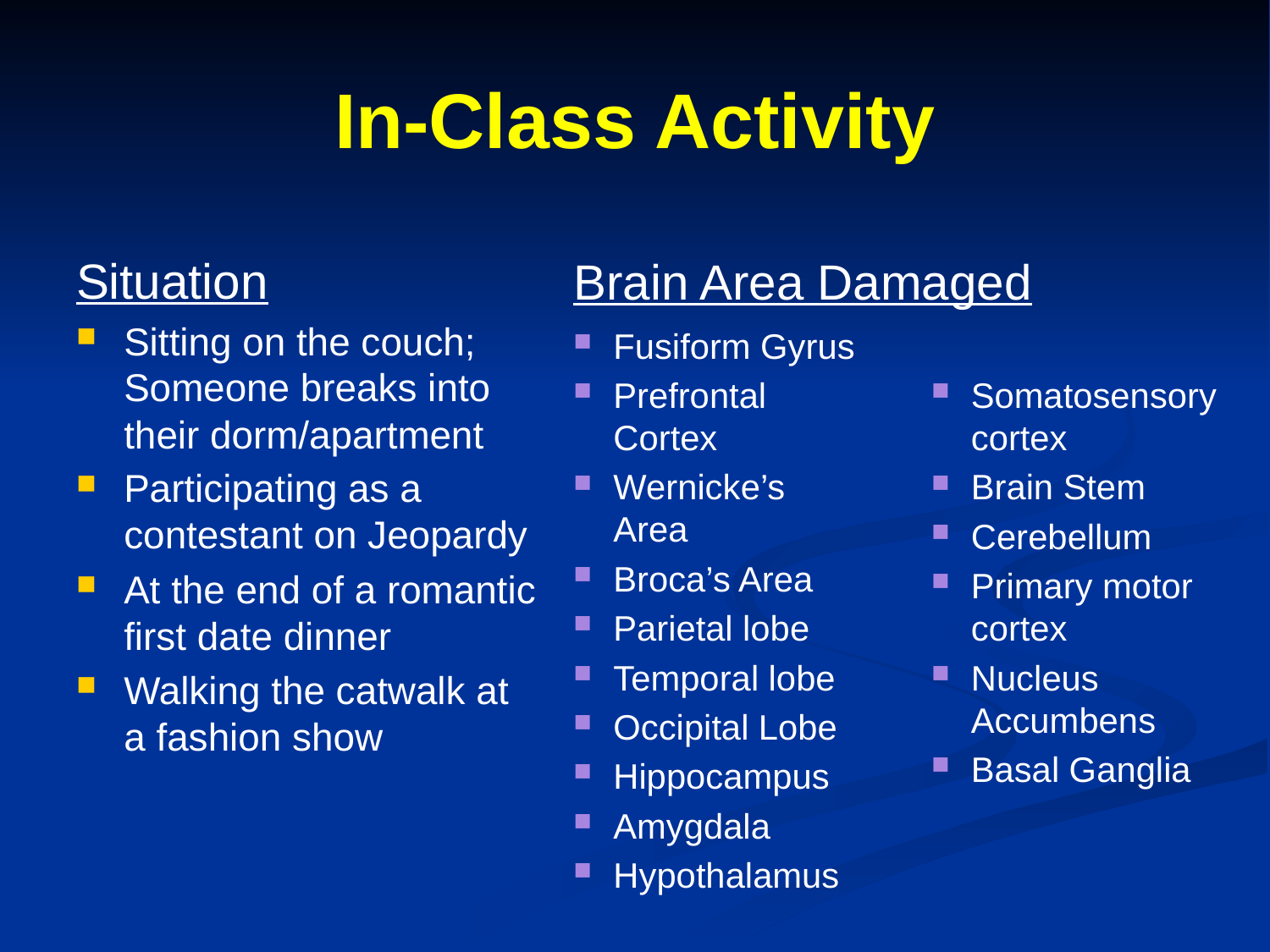

# In-Class Activity
Situation
Sitting on the couch; Someone breaks into their dorm/apartment
Participating as a contestant on Jeopardy
At the end of a romantic first date dinner
Walking the catwalk at a fashion show

Brain Area Damaged
Fusiform Gyrus
Prefrontal Cortex
Wernicke’s Area
Broca’s Area
Parietal lobe
Temporal lobe
Occipital Lobe
Hippocampus
Amygdala
Hypothalamus

Somatosensory cortex
Brain Stem
Cerebellum
Primary motor cortex
Nucleus Accumbens
Basal Ganglia